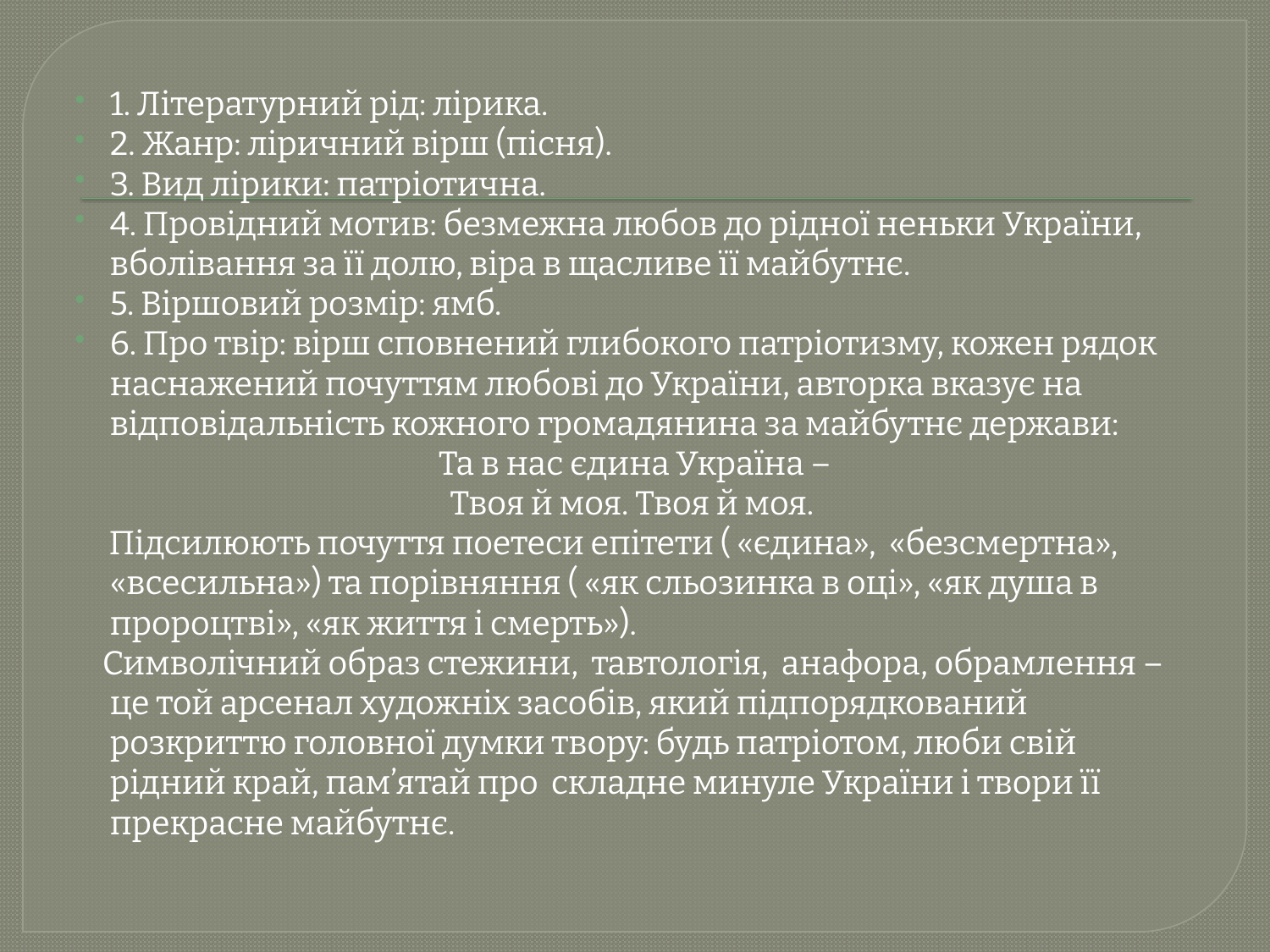

1. Літературний рід: лірика.
2. Жанр: ліричний вірш (пісня).
3. Вид лірики: патріотична.
4. Провідний мотив: безмежна любов до рідної неньки України, вболівання за її долю, віра в щасливе її майбутнє.
5. Віршовий розмір: ямб.
6. Про твір: вірш сповнений глибокого патріотизму, кожен рядок наснажений почуттям любові до України, авторка вказує на відповідальність кожного громадянина за майбутнє держави:
Та в нас єдина Україна –
Твоя й моя. Твоя й моя.
     Підсилюють почуття поетеси епітети ( «єдина»,  «безсмертна», «всесильна») та порівняння ( «як сльозинка в оці», «як душа в пророцтві», «як життя і смерть»).
    Символічний образ стежини,  тавтологія,  анафора, обрамлення – це той арсенал художніх засобів, який підпорядкований розкриттю головної думки твору: будь патріотом, люби свій рідний край, пам’ятай про  складне минуле України і твори її прекрасне майбутнє.